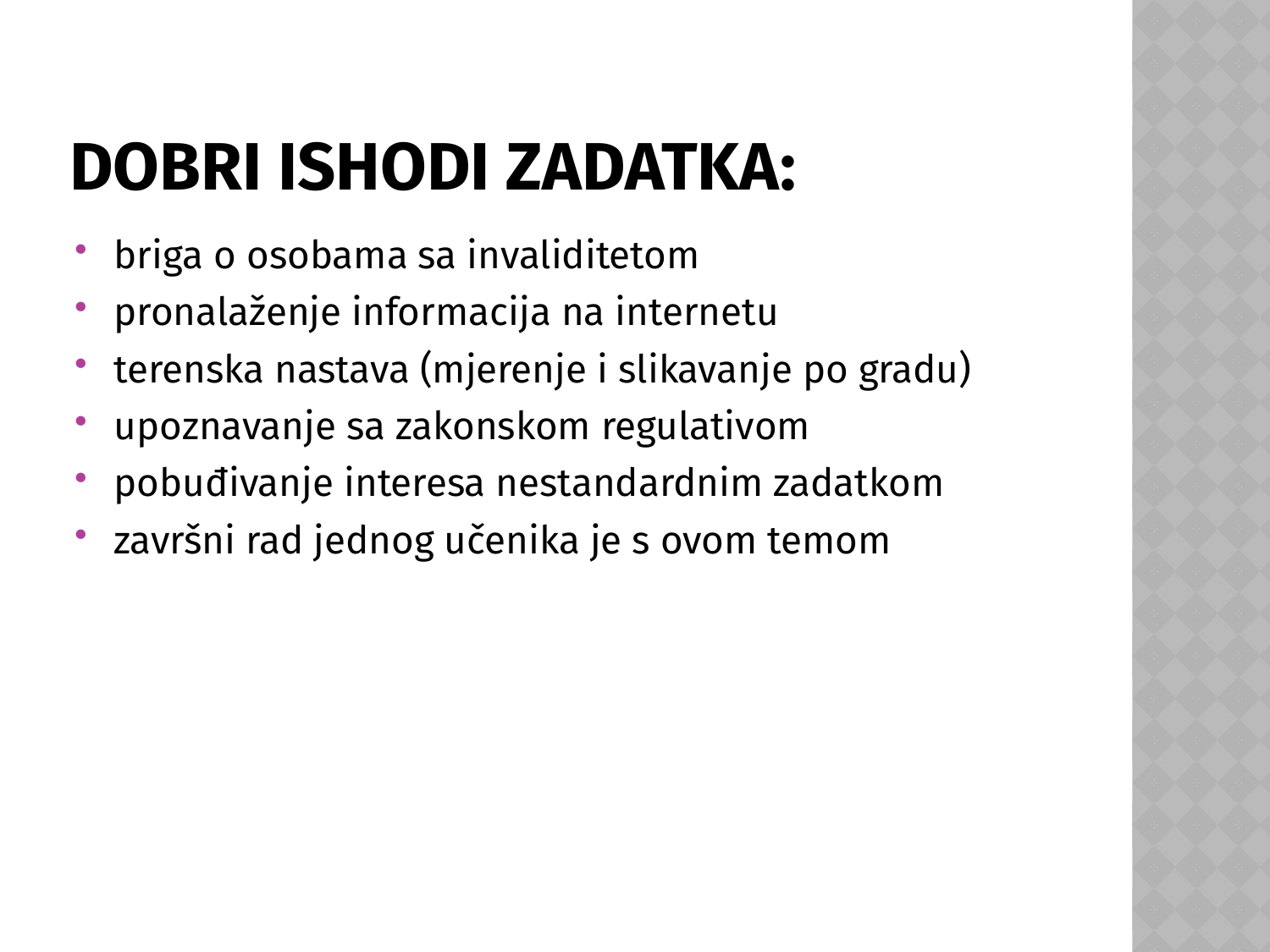

# DobrI ISHODI zadatka:
briga o osobama sa invaliditetom
pronalaženje informacija na internetu
terenska nastava (mjerenje i slikavanje po gradu)
upoznavanje sa zakonskom regulativom
pobuđivanje interesa nestandardnim zadatkom
završni rad jednog učenika je s ovom temom